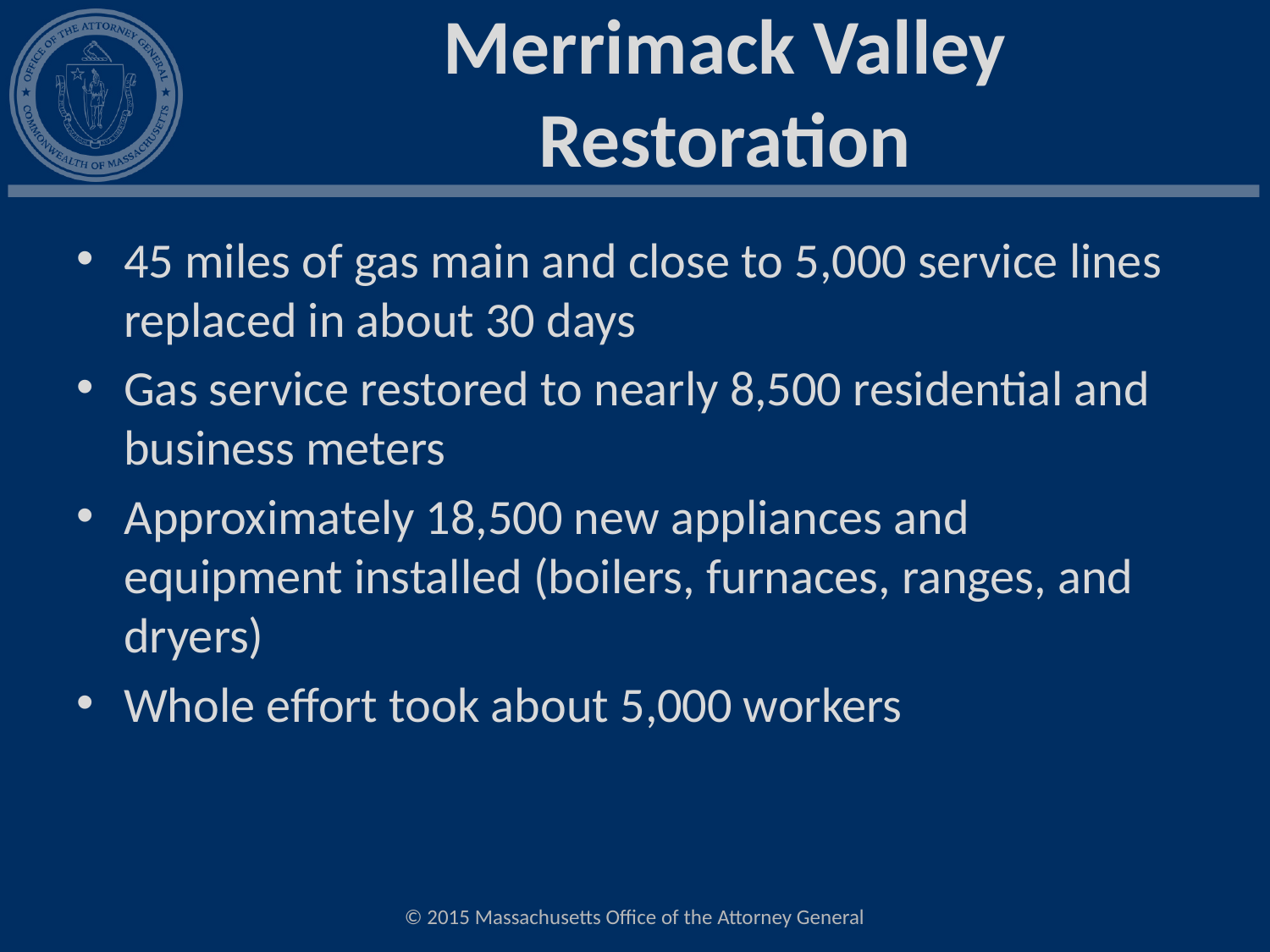

# Merrimack Valley Restoration
45 miles of gas main and close to 5,000 service lines replaced in about 30 days
Gas service restored to nearly 8,500 residential and business meters
Approximately 18,500 new appliances and equipment installed (boilers, furnaces, ranges, and dryers)
Whole effort took about 5,000 workers

© 2015 Massachusetts Office of the Attorney General